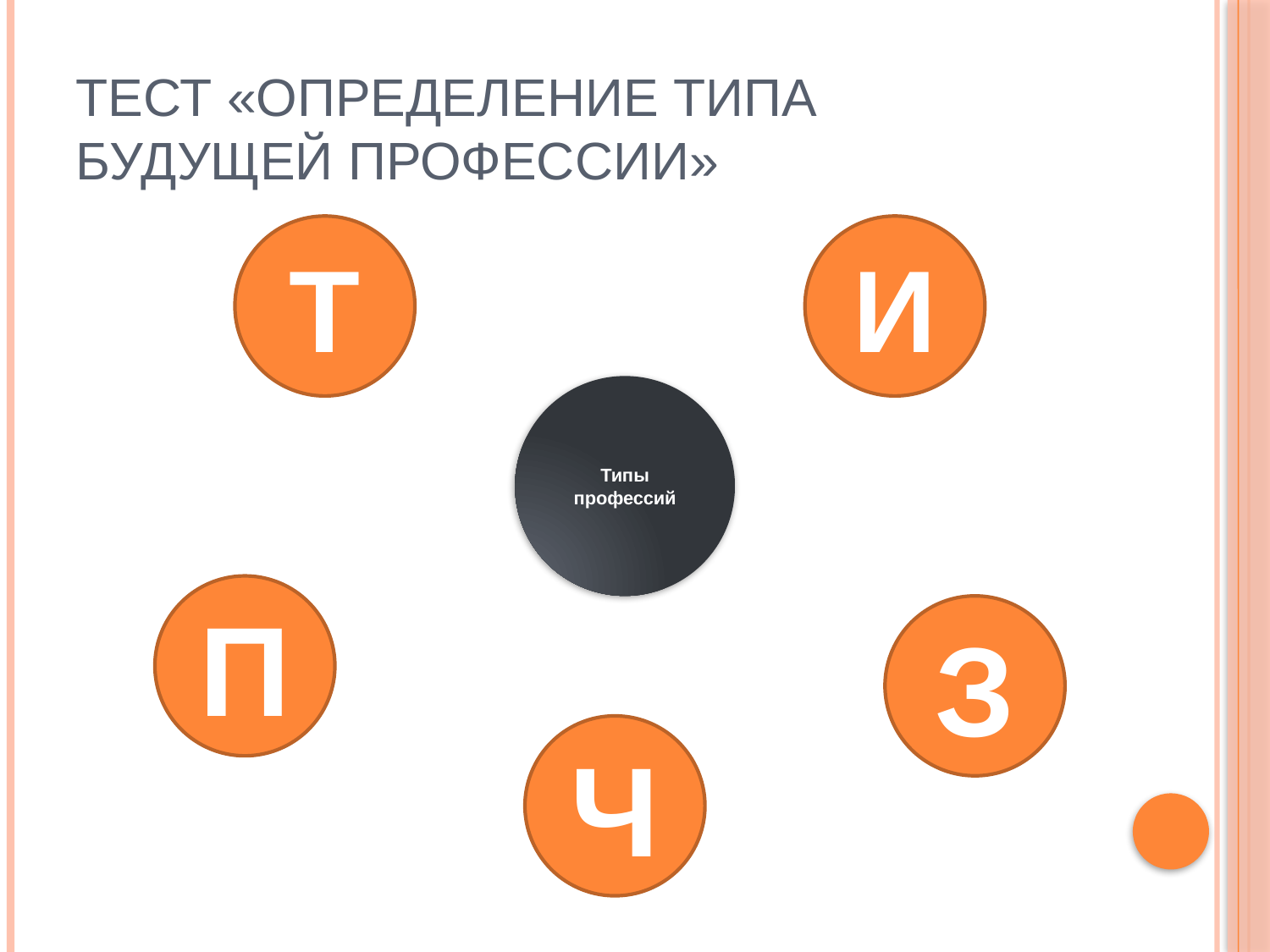

# Тест «Определение типа будущей профессии»
Т
И
Типы профессий
П
З
Ч